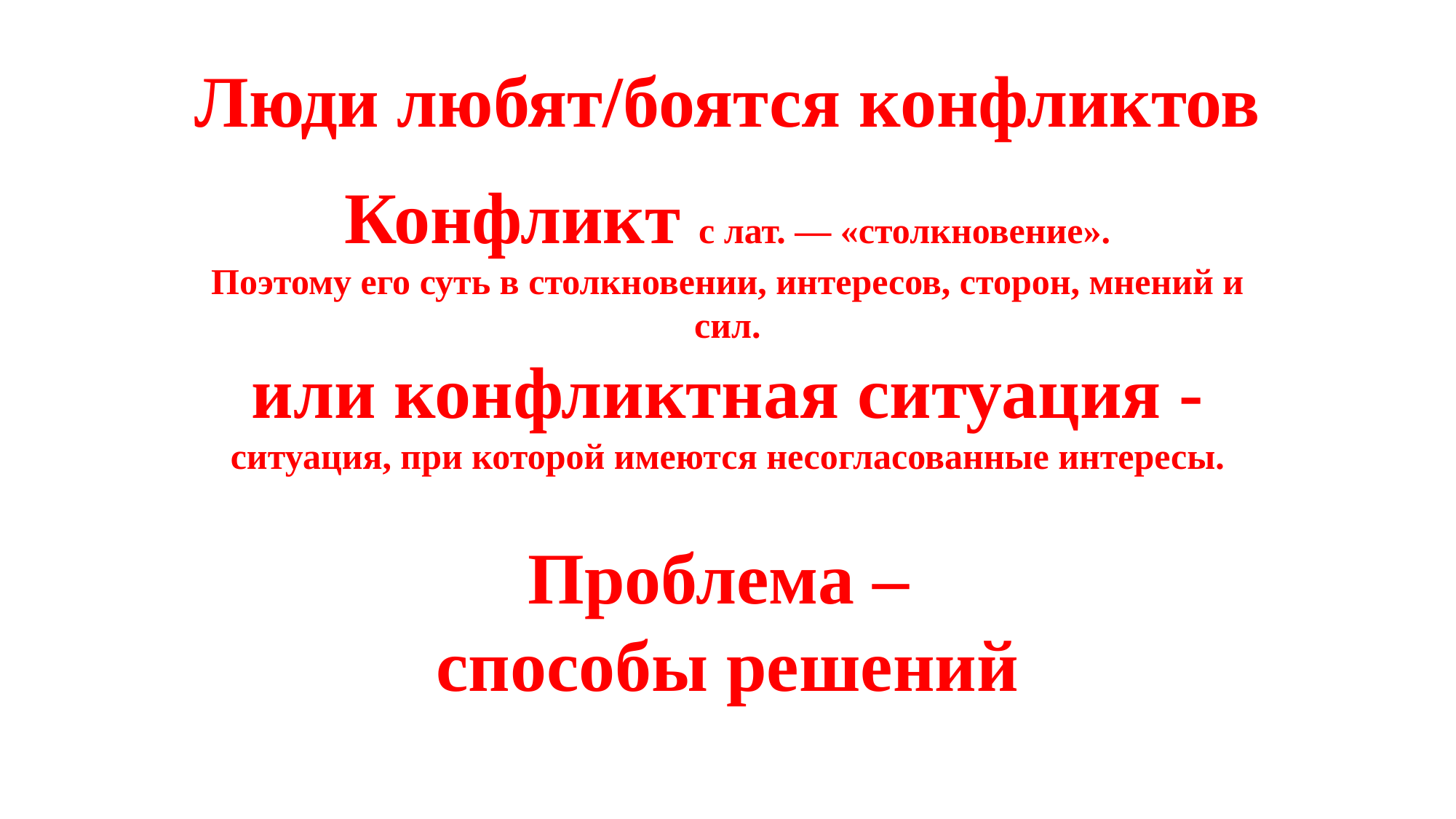

Люди любят/боятся конфликтов

Конфликт с лат. — «столкновение».
Поэтому его суть в столкновении, интересов, сторон, мнений и сил.
или конфликтная ситуация - ситуация, при которой имеются несогласованные интересы.

Проблема –
способы решений